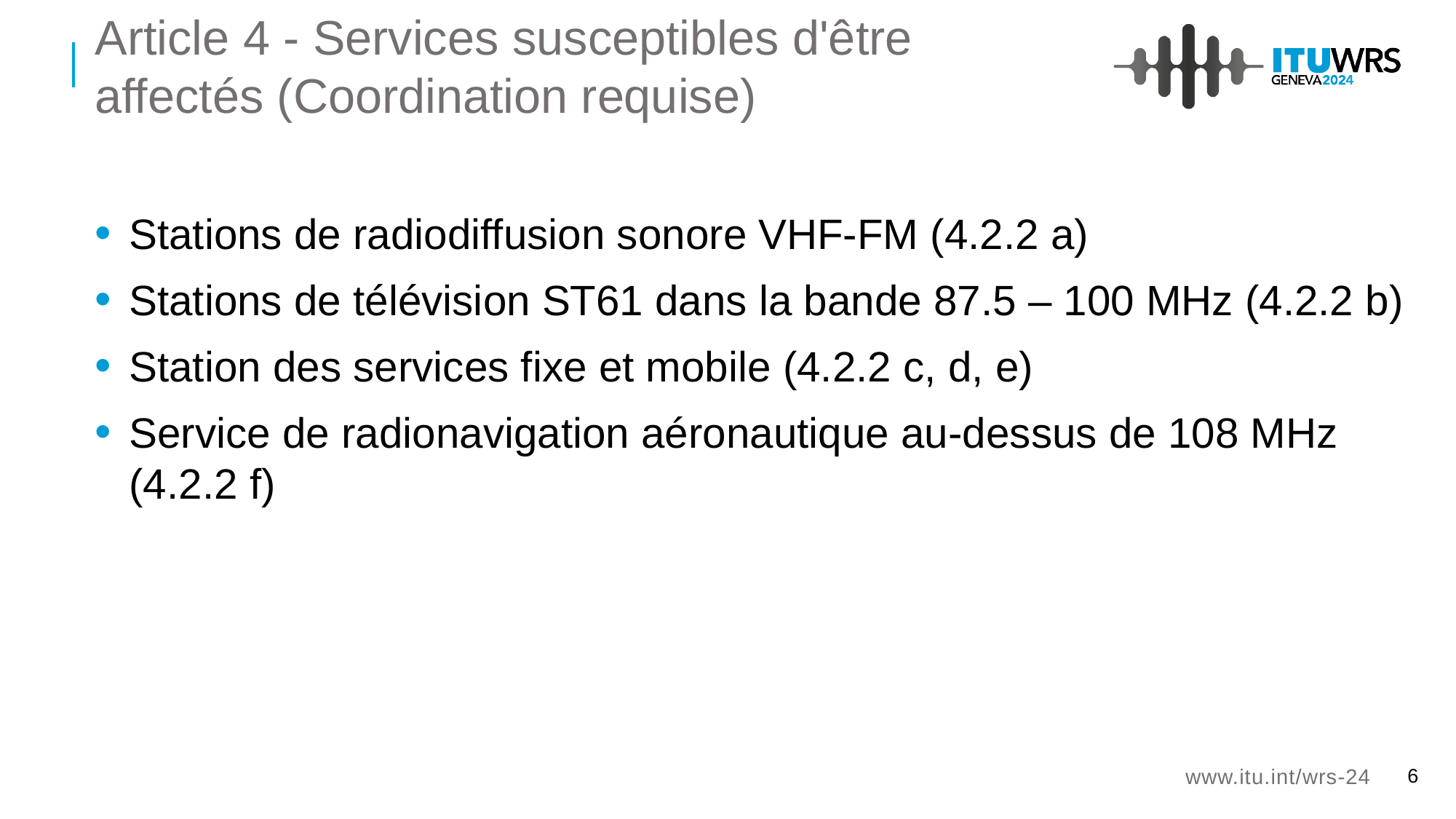

Article 4 - Services susceptibles d'être affectés (Coordination requise)
Stations de radiodiffusion sonore VHF-FM (4.2.2 a)
Stations de télévision ST61 dans la bande 87.5 – 100 MHz (4.2.2 b)
Station des services fixe et mobile (4.2.2 c, d, e)
Service de radionavigation aéronautique au-dessus de 108 MHz (4.2.2 f)